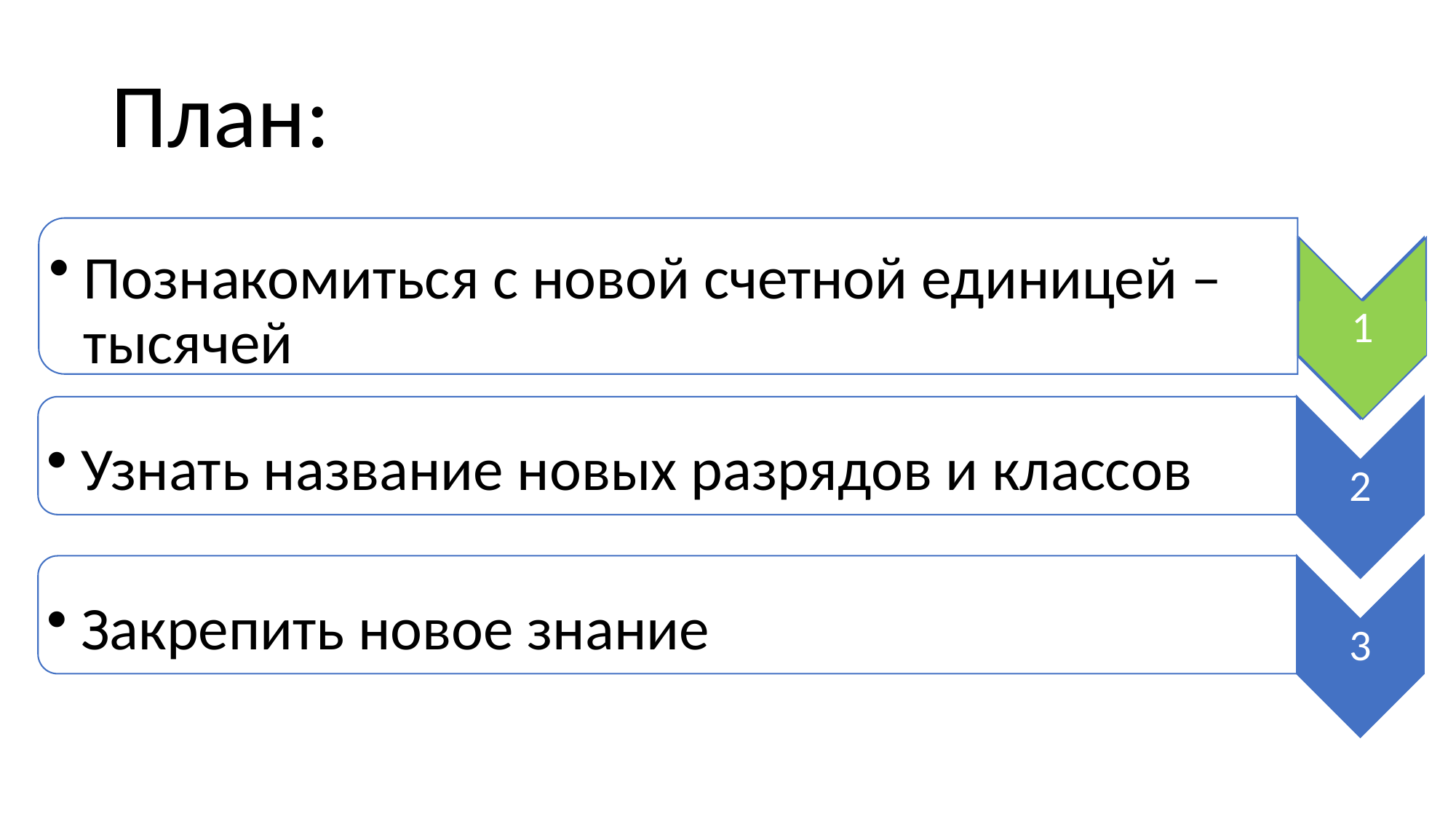

# План:
1
Познакомиться с новой счетной единицей – тысячей
2
Узнать название новых разрядов и классов
3
Закрепить новое знание

1